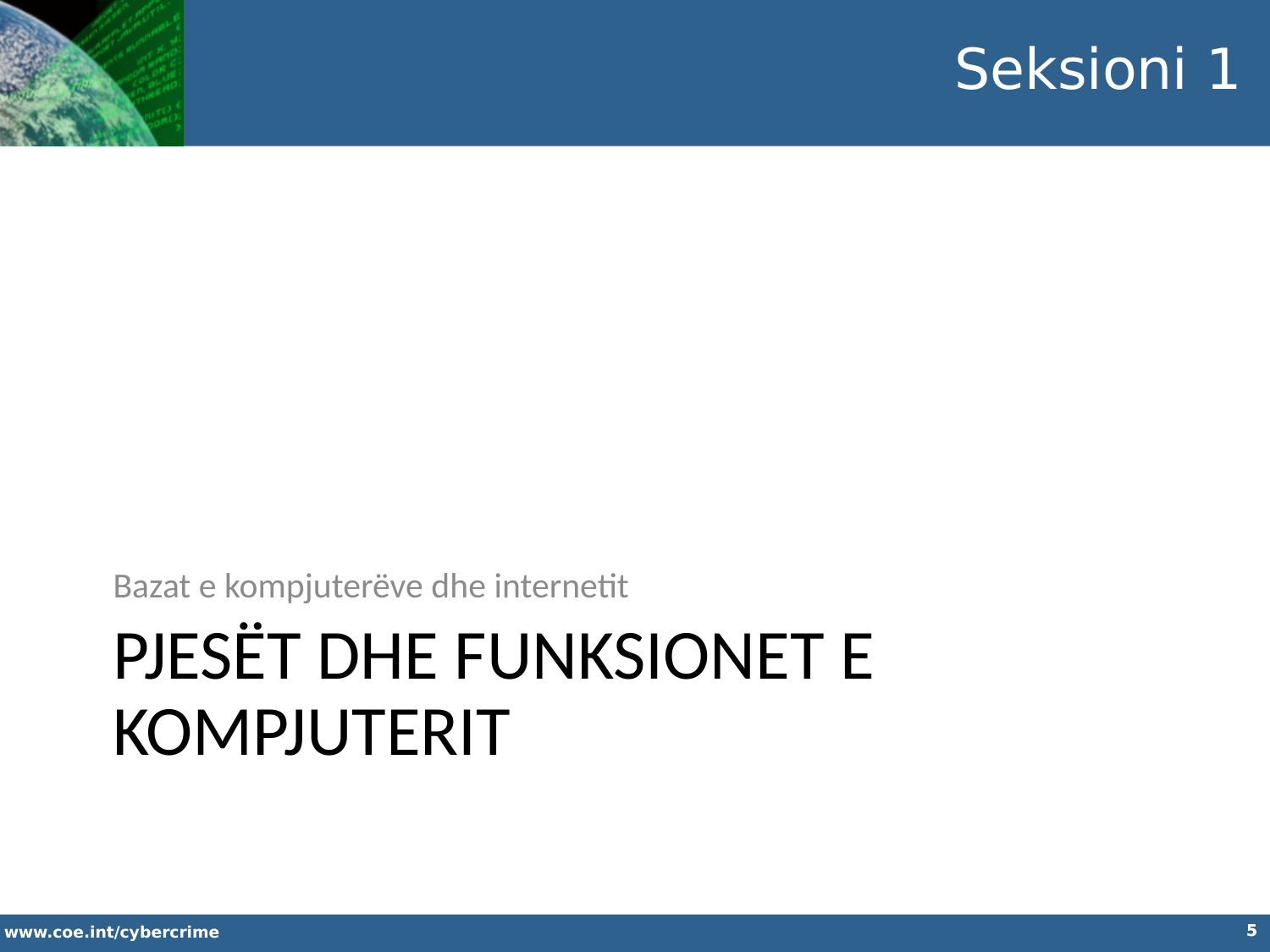

Seksioni 1
Bazat e kompjuterëve dhe internetit
# Pjesët dhe funksionet e kompjuterit
5